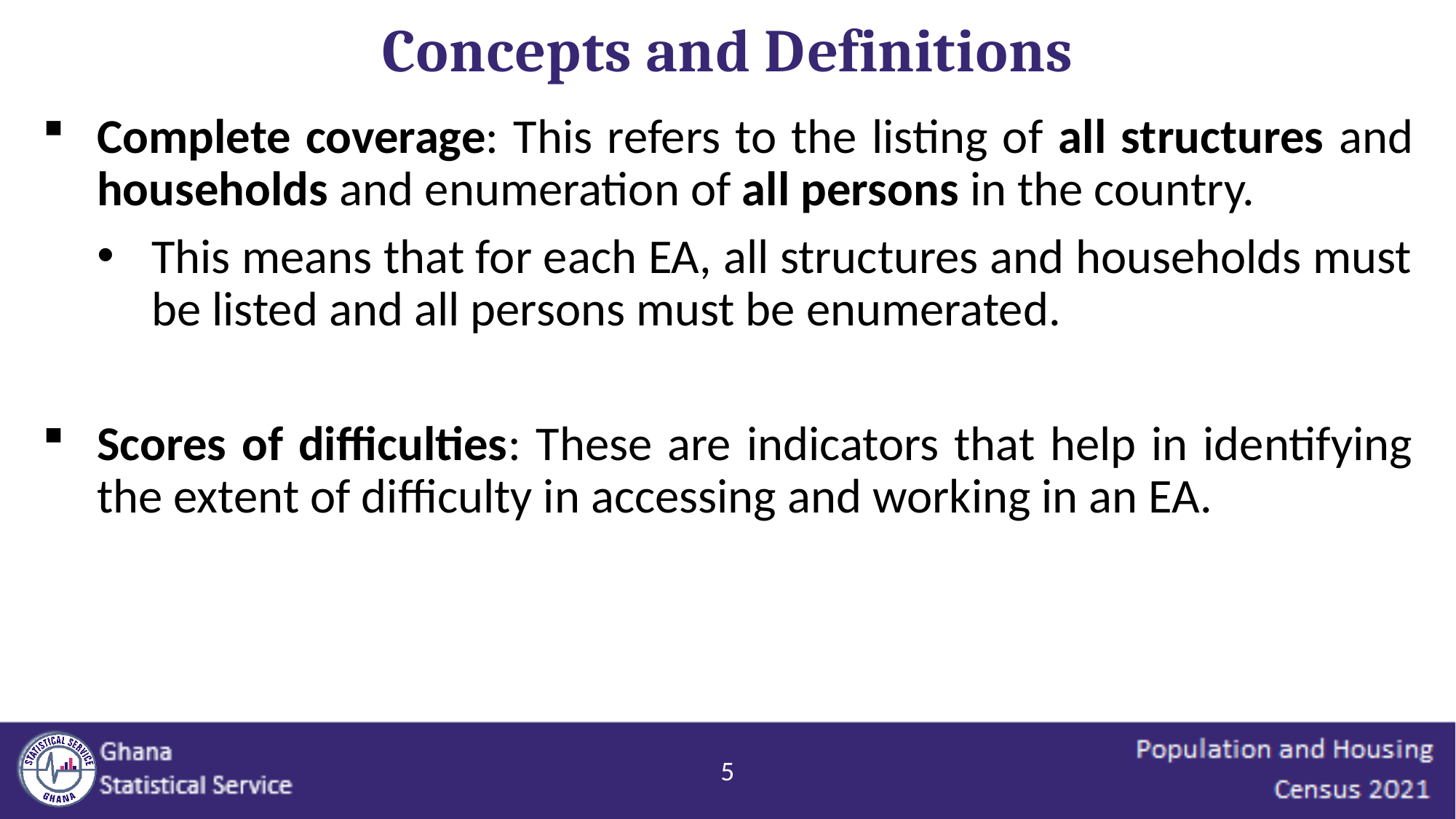

Concepts and Definitions
Complete coverage: This refers to the listing of all structures and households and enumeration of all persons in the country.
This means that for each EA, all structures and households must be listed and all persons must be enumerated.

Scores of difficulties: These are indicators that help in identifying the extent of difficulty in accessing and working in an EA.

5